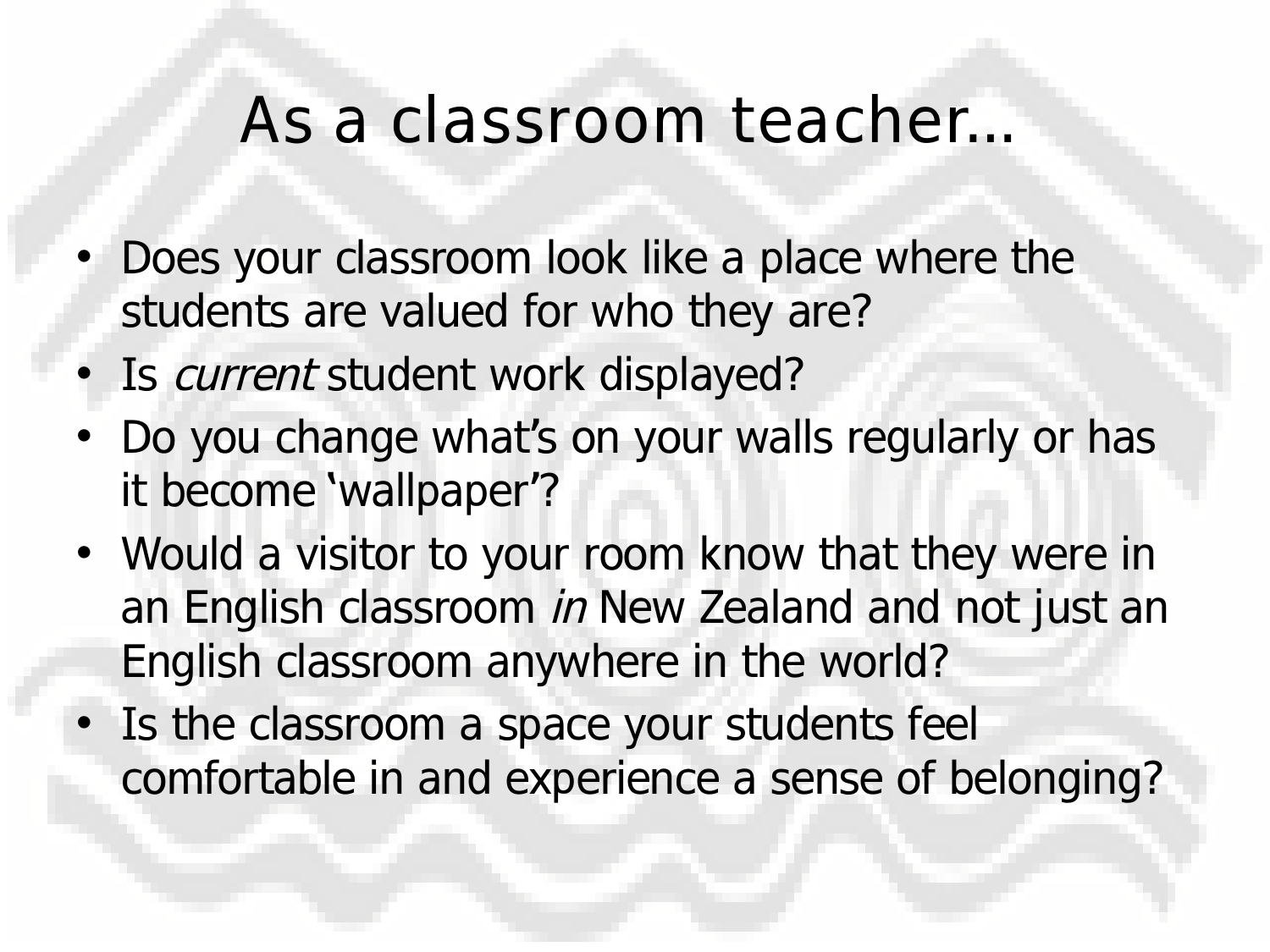

# As a classroom teacher…
Does your classroom look like a place where the students are valued for who they are?
Is current student work displayed?
Do you change what’s on your walls regularly or has it become ‘wallpaper’?
Would a visitor to your room know that they were in an English classroom in New Zealand and not just an English classroom anywhere in the world?
Is the classroom a space your students feel comfortable in and experience a sense of belonging?